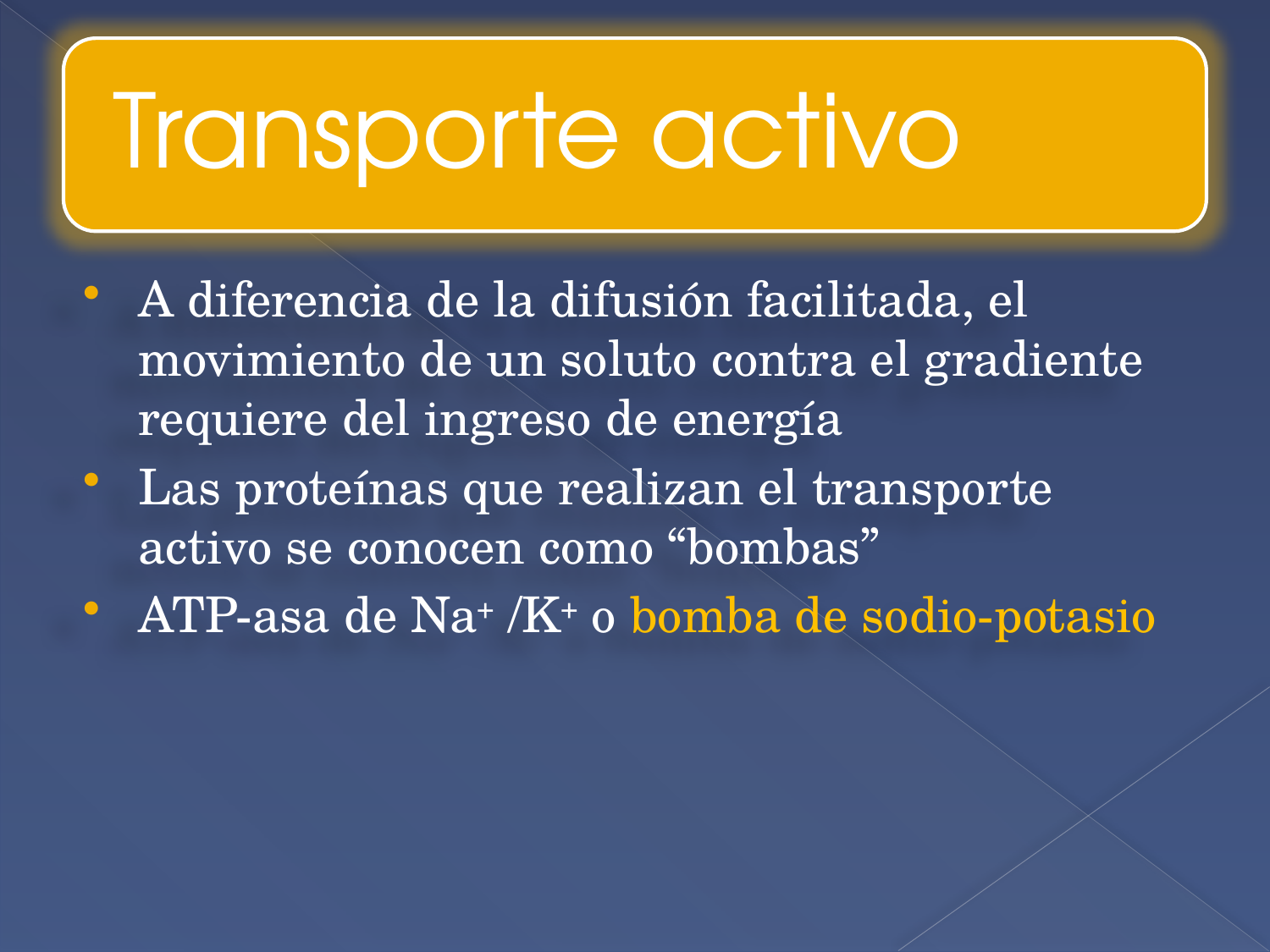

Transporte activo
A diferencia de la difusión facilitada, el movimiento de un soluto contra el gradiente requiere del ingreso de energía
Las proteínas que realizan el transporte activo se conocen como “bombas”
ATP-asa de Na+ /K+ o bomba de sodio-potasio